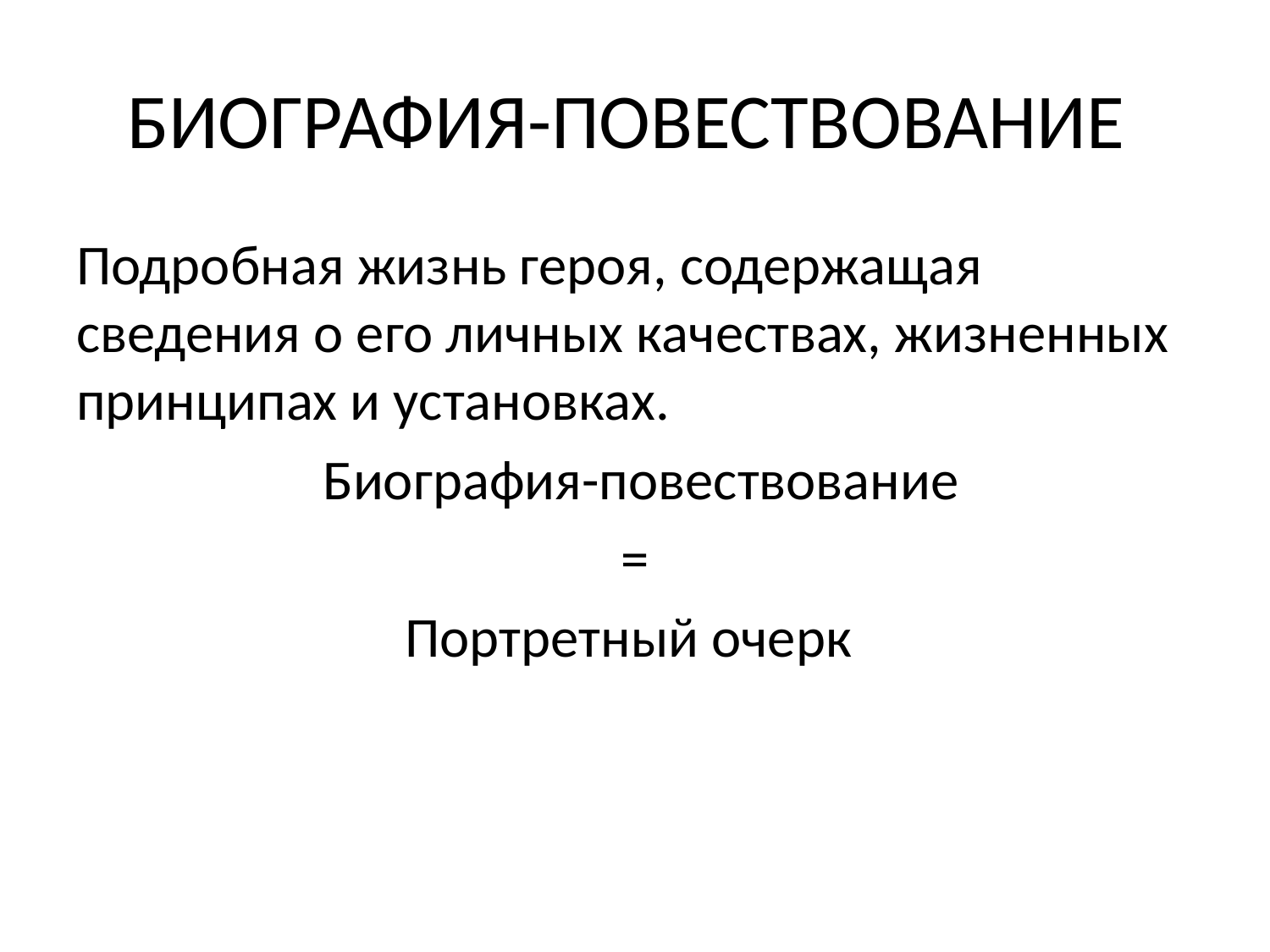

# БИОГРАФИЯ-ПОВЕСТВОВАНИЕ
Подробная жизнь героя, содержащая сведения о его личных качествах, жизненных принципах и установках.
 Биография-повествование
=
Портретный очерк